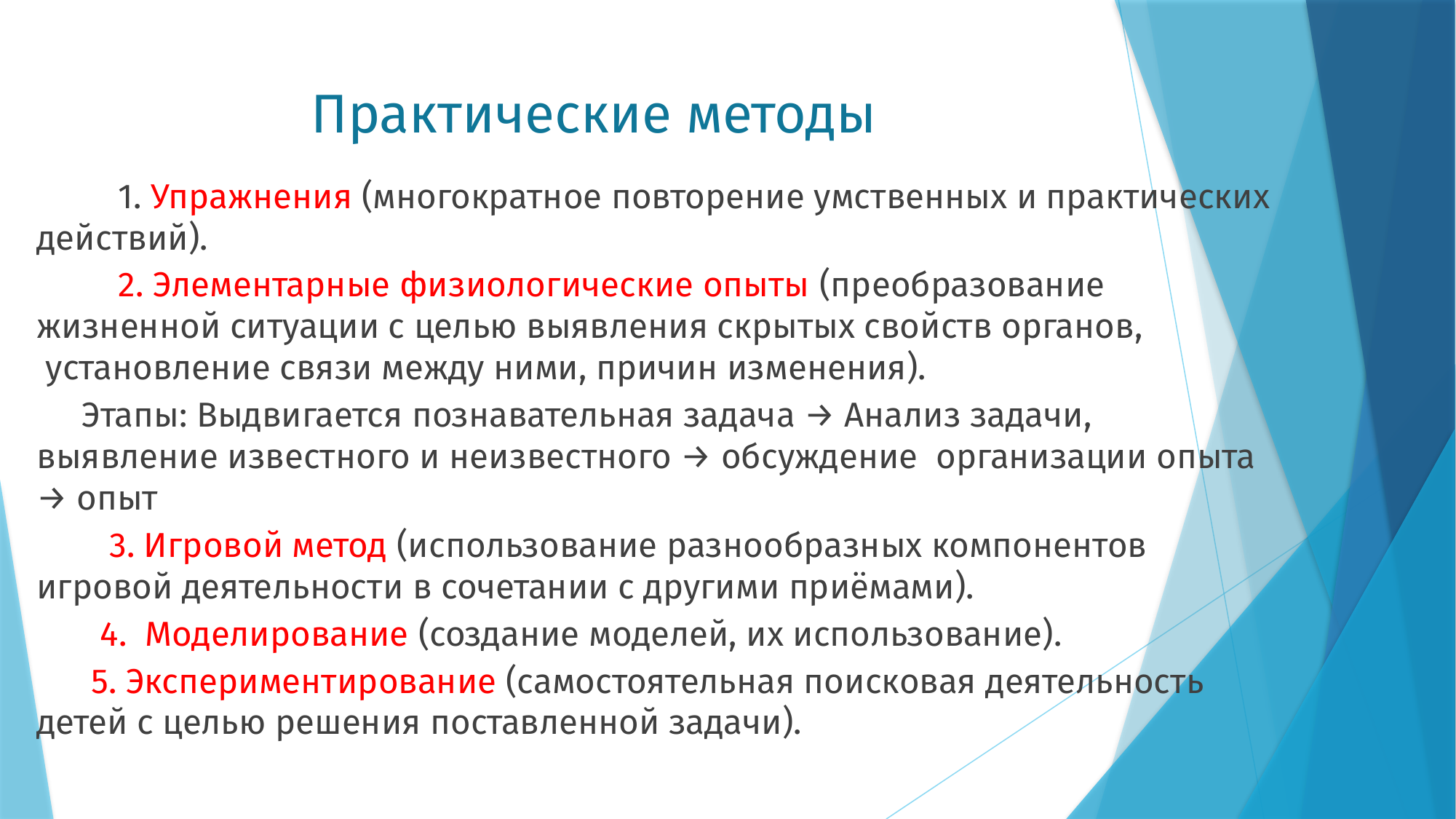

# Практические методы

         1. Упражнения (многократное повторение умственных и практических действий).
         2. Элементарные физиологические опыты (преобразование жизненной ситуации с целью выявления скрытых свойств органов,  установление связи между ними, причин изменения).
     Этапы: Выдвигается познавательная задача → Анализ задачи, выявление известного и неизвестного → обсуждение  организации опыта → опыт
        3. Игровой метод (использование разнообразных компонентов игровой деятельности в сочетании с другими приёмами).
       4.  Моделирование (создание моделей, их использование).
      5. Экспериментирование (самостоятельная поисковая деятельность детей с целью решения поставленной задачи).